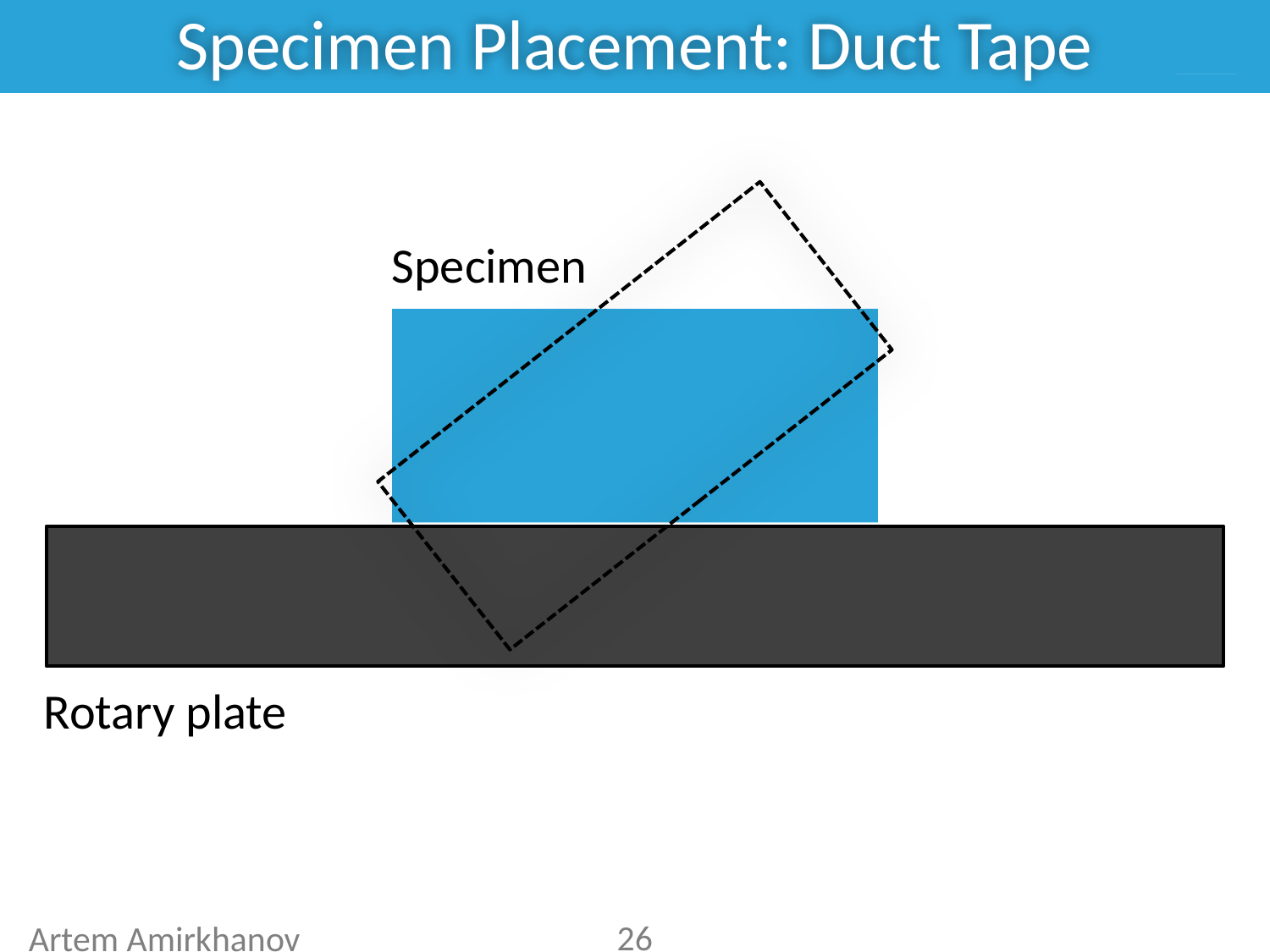

# Specimen Placement: Duct Tape
Specimen
Rotary plate

26
Artem Amirkhanov